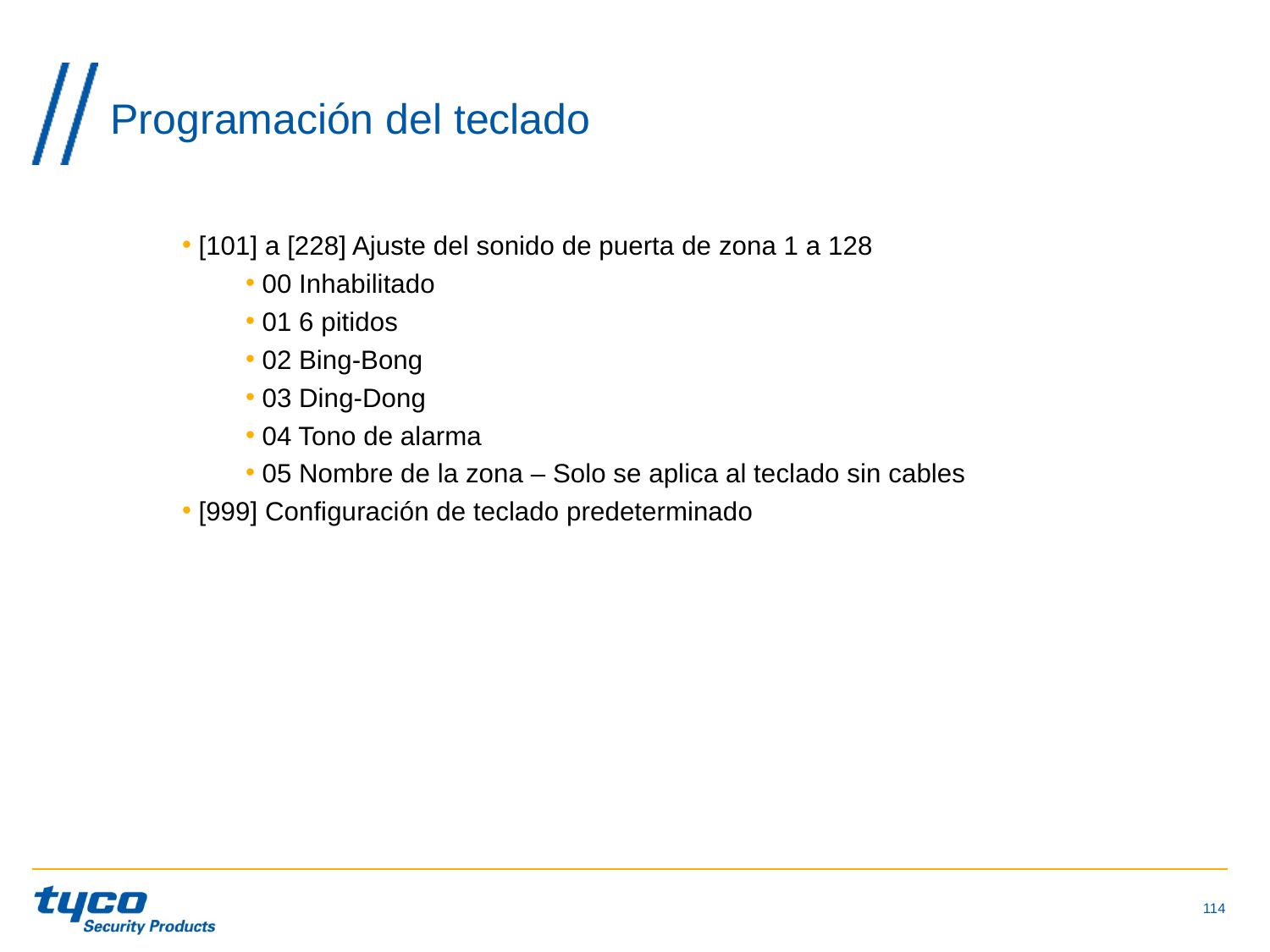

# Programación del teclado
[101] a [228] Ajuste del sonido de puerta de zona 1 a 128
00 Inhabilitado
01 6 pitidos
02 Bing-Bong
03 Ding-Dong
04 Tono de alarma
05 Nombre de la zona – Solo se aplica al teclado sin cables
[999] Configuración de teclado predeterminado
114